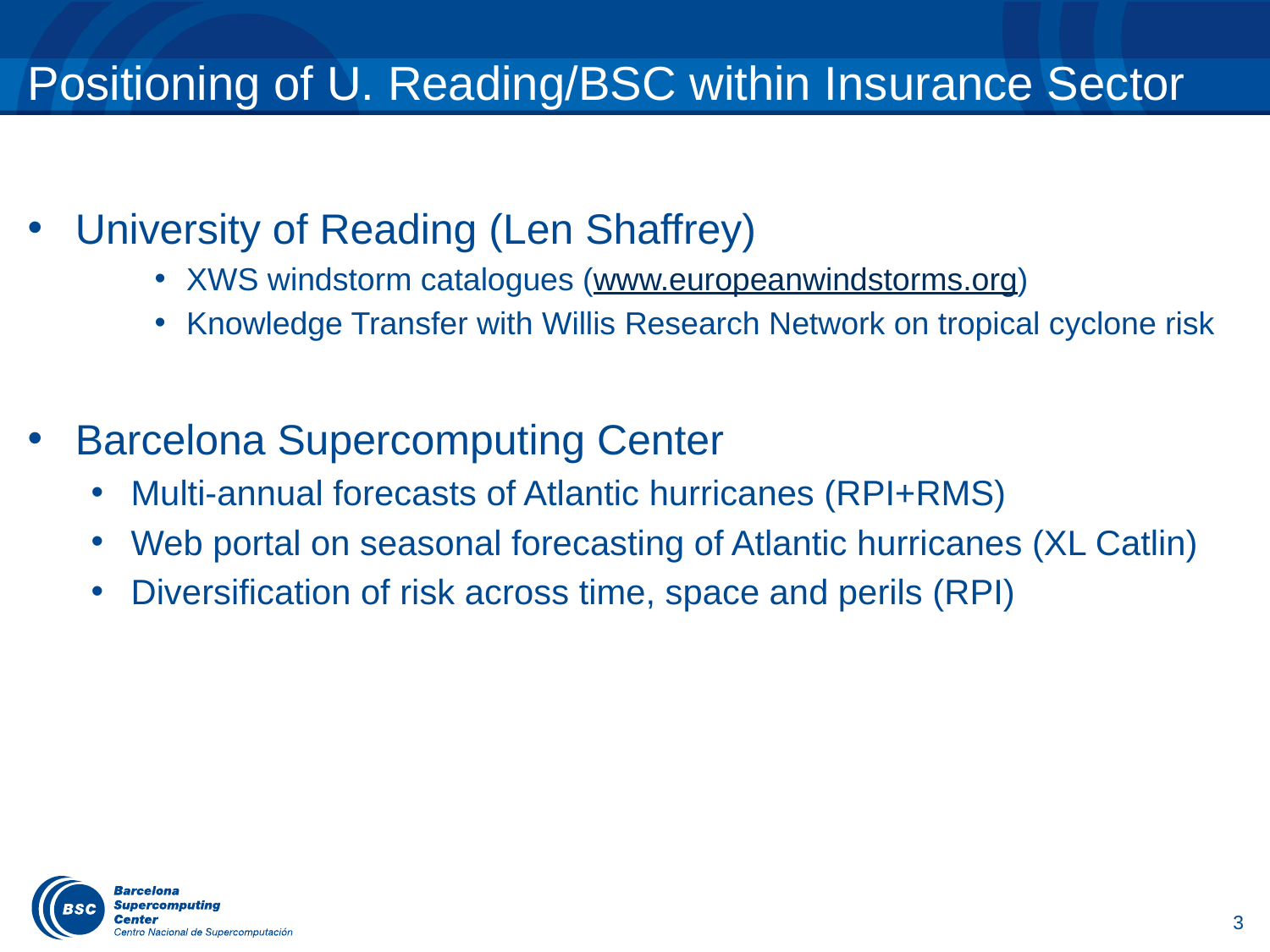

# Positioning of U. Reading/BSC within Insurance Sector

University of Reading (Len Shaffrey)
XWS windstorm catalogues (www.europeanwindstorms.org)
Knowledge Transfer with Willis Research Network on tropical cyclone risk

Barcelona Supercomputing Center
Multi-annual forecasts of Atlantic hurricanes (RPI+RMS)
Web portal on seasonal forecasting of Atlantic hurricanes (XL Catlin)
Diversification of risk across time, space and perils (RPI)

3